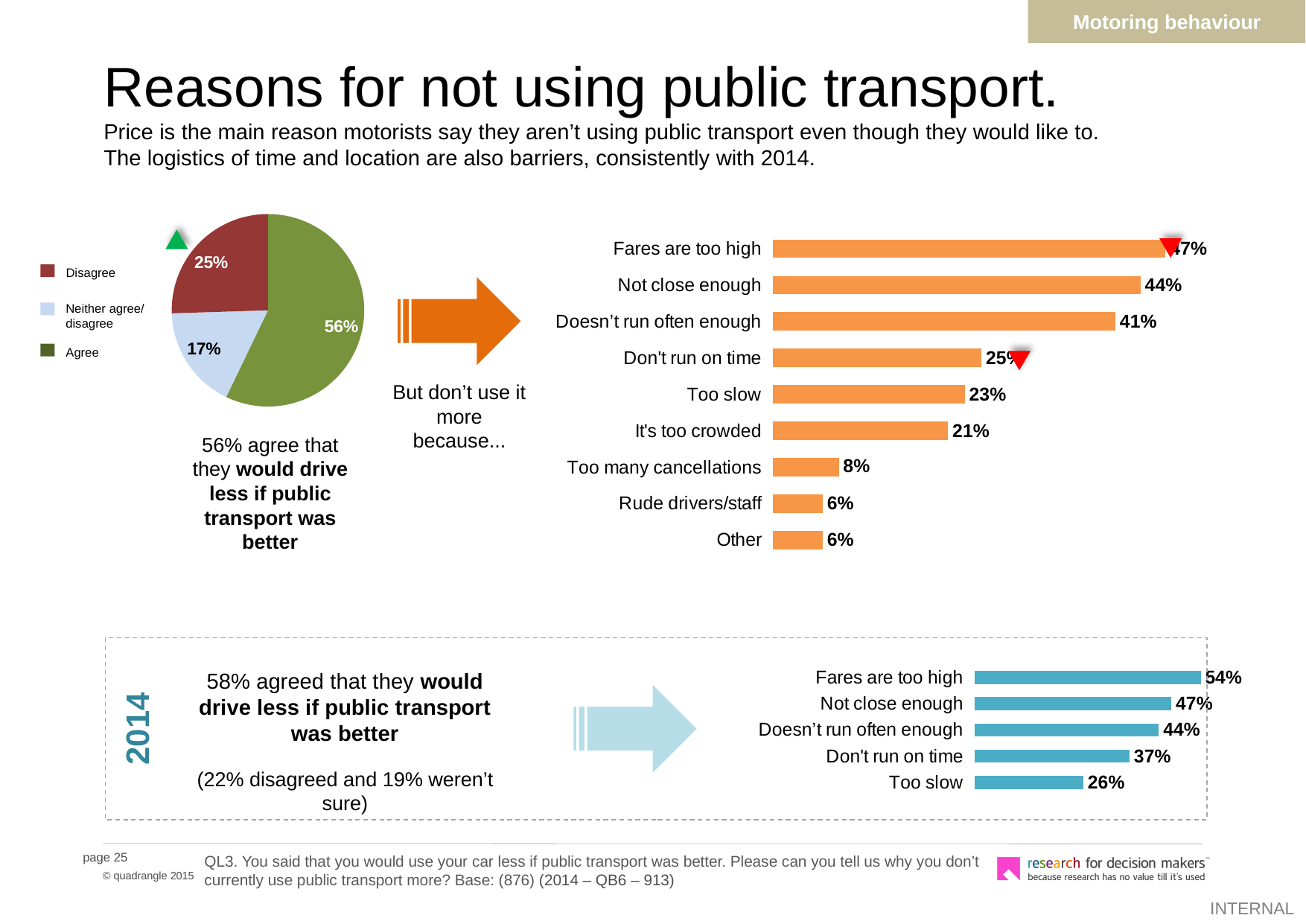

Motoring behaviour
# Reasons for not using public transport. Price is the main reason motorists say they aren’t using public transport even though they would like to. The logistics of time and location are also barriers, consistently with 2014.

### Chart

| Category | Column1 |
|---|---|
| Agree | 0.56 |
| neither | 0.17 |
| disagree | 0.25 |

### Chart

| Category | Sales |
|---|---|
| Fares are too high | 0.4700000000000001 |
| Not close enough | 0.44 |
| Doesn’t run often enough | 0.4100000000000003 |
| Don't run on time | 0.25 |
| Too slow | 0.23 |
| It's too crowded | 0.21000000000000021 |
| Too many cancellations | 0.08000000000000004 |
| Rude drivers/staff | 0.06000000000000003 |
| Other | 0.06000000000000003 |

Disagree

Neither agree/
disagree

Agree

But don’t use it more because...
56% agree that they would drive less if public transport was better
2014

### Chart

| Category | Sales |
|---|---|
| Fares are too high | 0.54 |
| Not close enough | 0.4700000000000001 |
| Doesn’t run often enough | 0.44 |
| Don't run on time | 0.3700000000000004 |
| Too slow | 0.26 |
58% agreed that they would drive less if public transport was better

(22% disagreed and 19% weren’t sure)

QL3. You said that you would use your car less if public transport was better. Please can you tell us why you don’t currently use public transport more? Base: (876) (2014 – QB6 – 913)